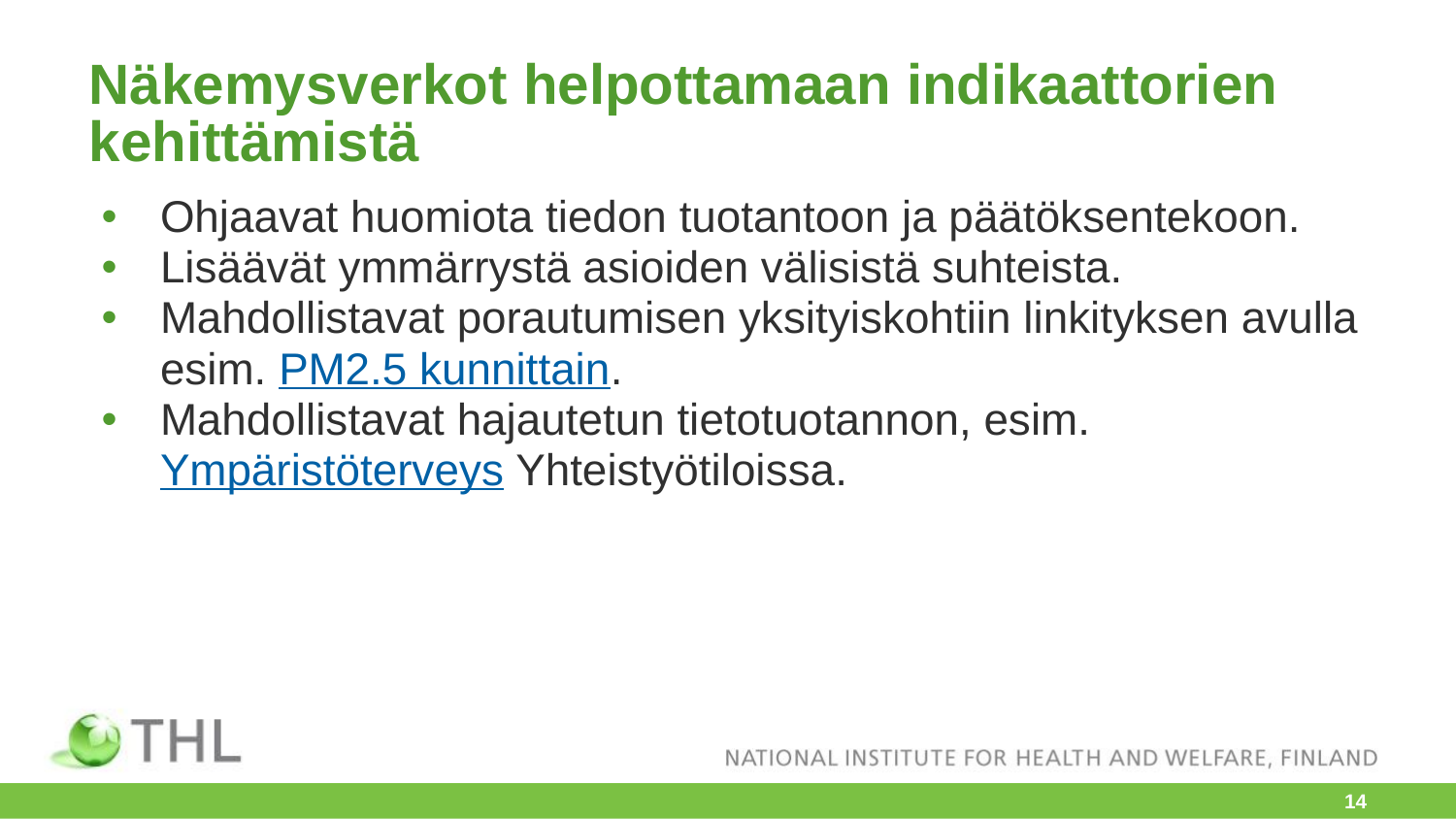

# Näkemysverkot helpottamaan indikaattorien kehittämistä
Ohjaavat huomiota tiedon tuotantoon ja päätöksentekoon.
Lisäävät ymmärrystä asioiden välisistä suhteista.
Mahdollistavat porautumisen yksityiskohtiin linkityksen avulla esim. PM2.5 kunnittain.
Mahdollistavat hajautetun tietotuotannon, esim. Ympäristöterveys Yhteistyötiloissa.
14